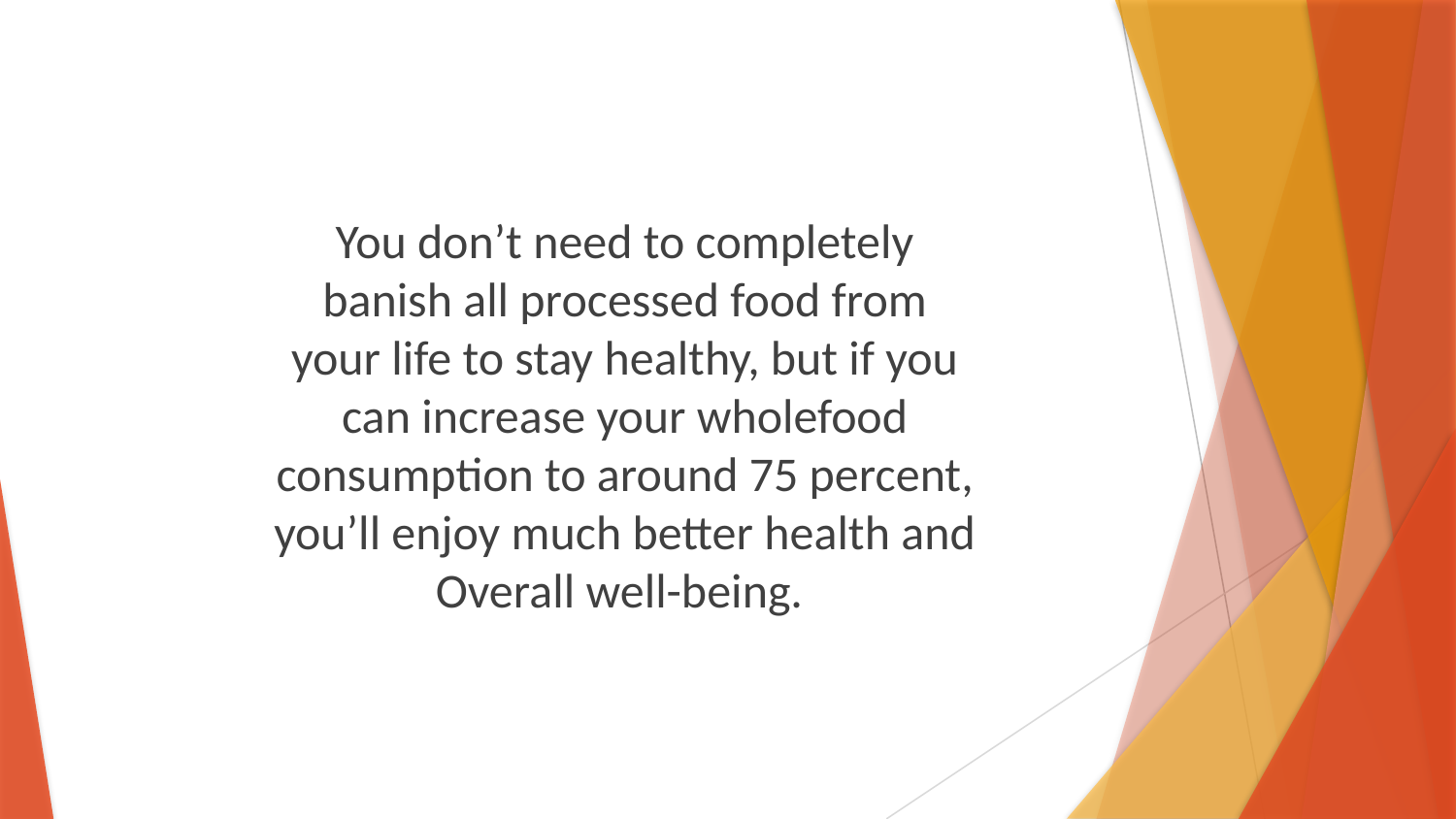

You don’t need to completely banish all processed food from your life to stay healthy, but if you can increase your wholefood consumption to around 75 percent, you’ll enjoy much better health and Overall well-being.